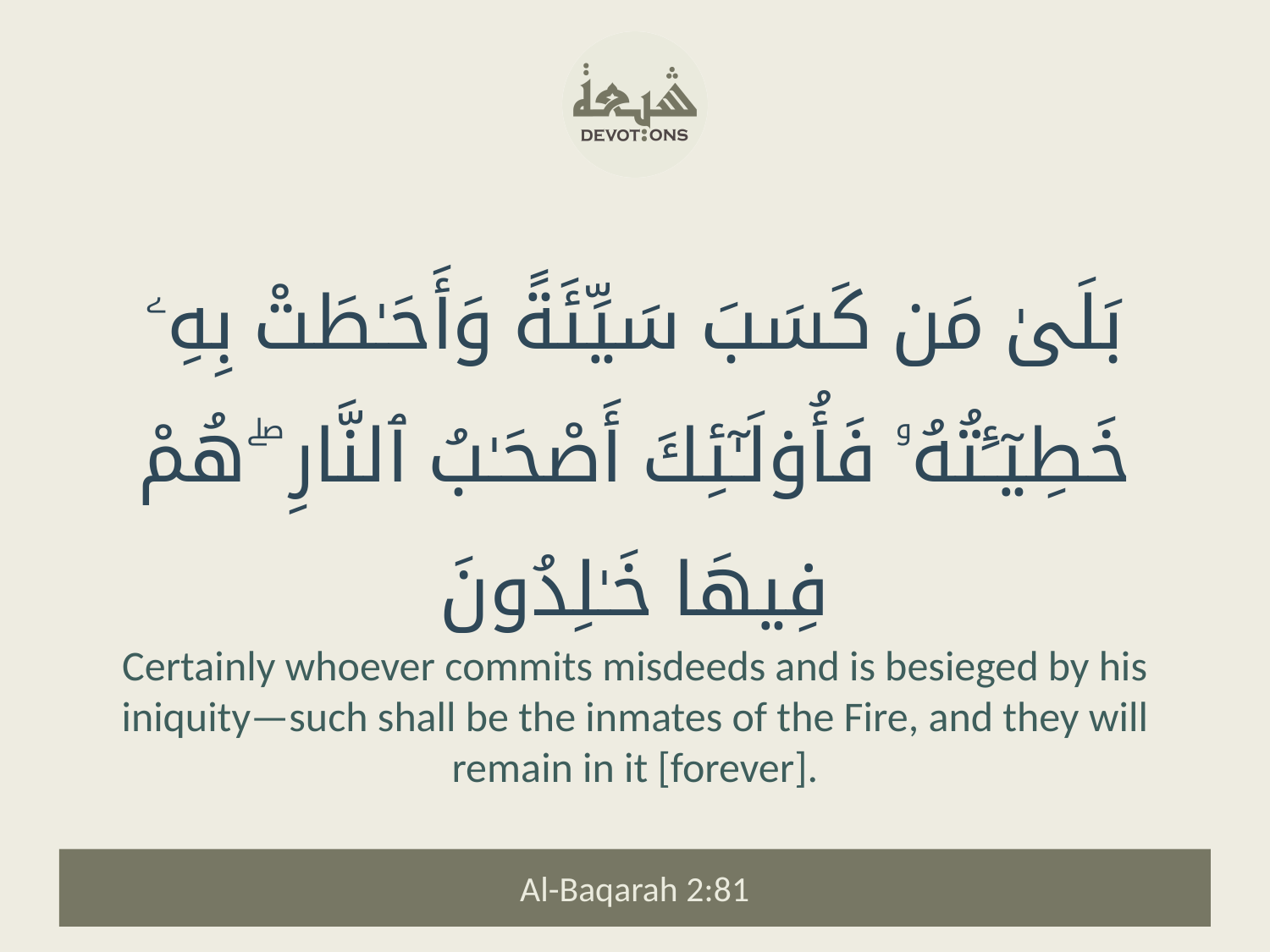

بَلَىٰ مَن كَسَبَ سَيِّئَةً وَأَحَـٰطَتْ بِهِۦ خَطِيٓـَٔتُهُۥ فَأُو۟لَـٰٓئِكَ أَصْحَـٰبُ ٱلنَّارِ ۖ هُمْ فِيهَا خَـٰلِدُونَ
Certainly whoever commits misdeeds and is besieged by his iniquity—such shall be the inmates of the Fire, and they will remain in it [forever].
Al-Baqarah 2:81